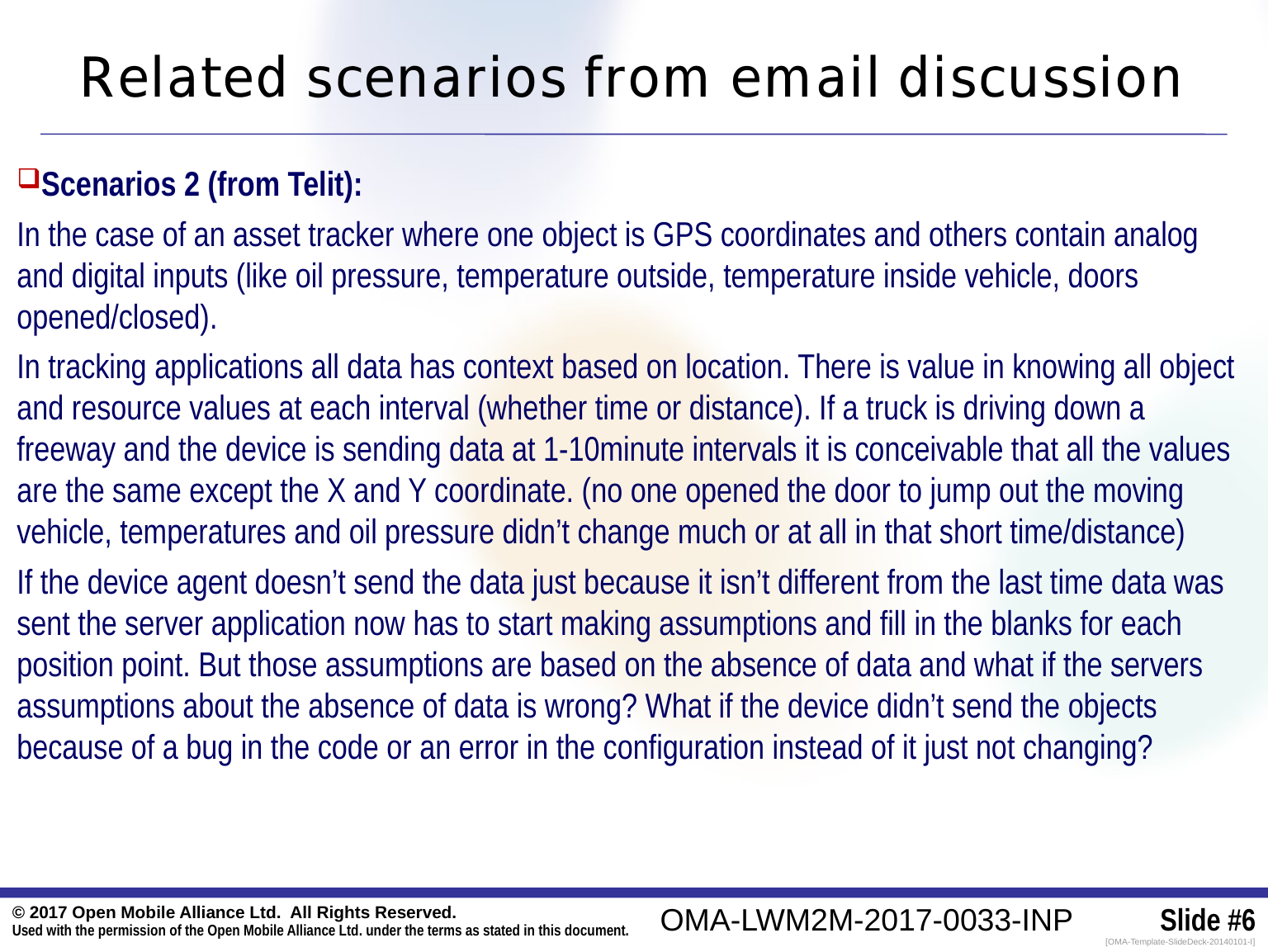

Related scenarios from email discussion
Scenarios 2 (from Telit):
In the case of an asset tracker where one object is GPS coordinates and others contain analog and digital inputs (like oil pressure, temperature outside, temperature inside vehicle, doors opened/closed).
In tracking applications all data has context based on location. There is value in knowing all object and resource values at each interval (whether time or distance). If a truck is driving down a freeway and the device is sending data at 1-10minute intervals it is conceivable that all the values are the same except the X and Y coordinate. (no one opened the door to jump out the moving vehicle, temperatures and oil pressure didn’t change much or at all in that short time/distance)
If the device agent doesn’t send the data just because it isn’t different from the last time data was sent the server application now has to start making assumptions and fill in the blanks for each position point. But those assumptions are based on the absence of data and what if the servers assumptions about the absence of data is wrong? What if the device didn’t send the objects because of a bug in the code or an error in the configuration instead of it just not changing?